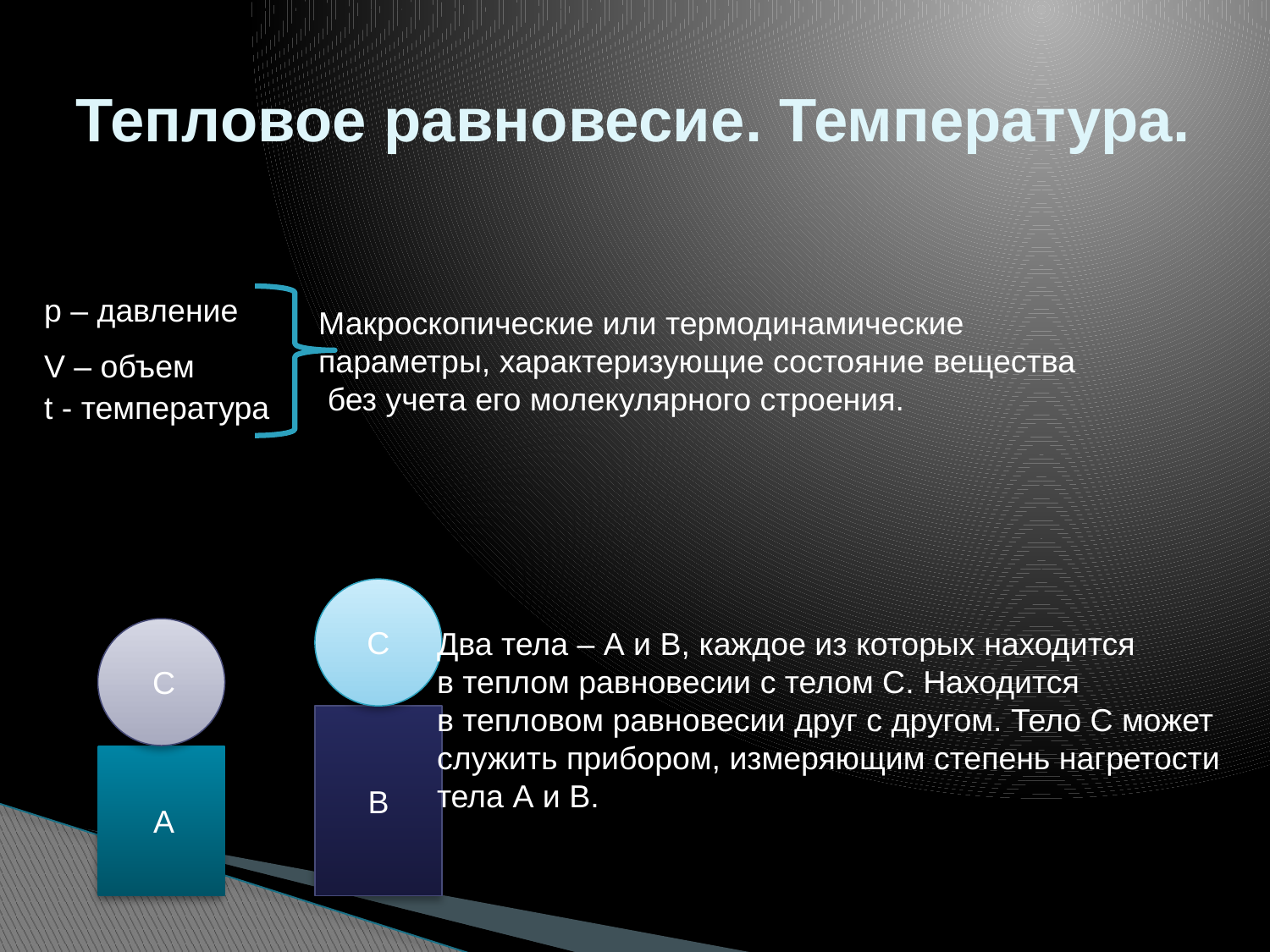

# Тепловое равновесие. Температура.
р – давление
V – объем
t - температура

Макроскопические или термодинамические
параметры, характеризующие состояние вещества
 без учета его молекулярного строения.

С
Два тела – А и В, каждое из которых находится
в теплом равновесии с телом С. Находится
в тепловом равновесии друг с другом. Тело С может
служить прибором, измеряющим степень нагретости
тела А и В.

С

В
А